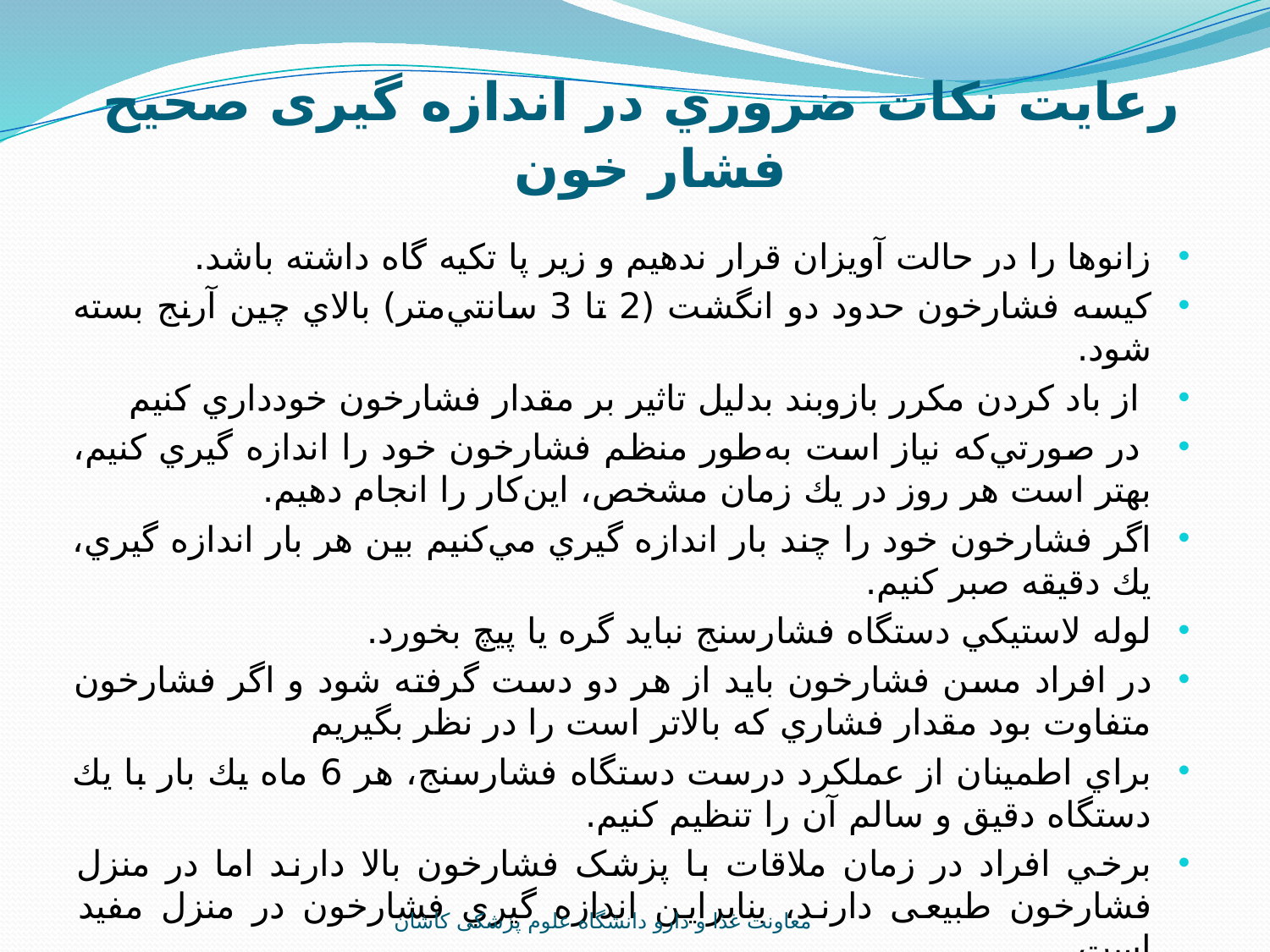

# رعايت نكات ضروري در اندازه گیری صحیح فشار خون
زانوها را در حالت آویزان قرار ندهيم و زیر پا تکیه گاه داشته باشد.
كيسه فشارخون حدود دو انگشت (2 تا 3 سانتي‌متر) بالاي چين آرنج بسته شود.
 از باد كردن مكرر بازوبند بدليل تاثير بر مقدار فشارخون خودداري كنيم
 در صورتي‌كه نياز است به‌طور منظم فشارخون خود را اندازه گيري كنيم، بهتر است هر روز در يك زمان مشخص، اين‌كار را انجام دهيم.
اگر فشارخون خود را چند بار اندازه گيري مي‌كنيم بين هر بار اندازه گيري، يك دقيقه صبر كنيم.
لوله لاستيكي دستگاه فشارسنج نبايد گره يا پيچ بخورد.
در افراد مسن فشارخون بايد از هر دو دست گرفته شود و اگر فشارخون متفاوت بود مقدار فشاري كه بالاتر است را در نظر بگيريم
براي اطمينان از عملكرد درست دستگاه فشارسنج، هر 6 ماه يك بار با يك دستگاه دقيق و سالم آن را تنظيم كنيم.
برخي افراد در زمان ملاقات با پزشک فشارخون بالا دارند اما در منزل فشارخون طبیعی دارند، بنابراين اندازه گيري فشارخون در منزل مفيد است.

معاونت غذا و دارو دانشگاه علوم پزشکی کاشان